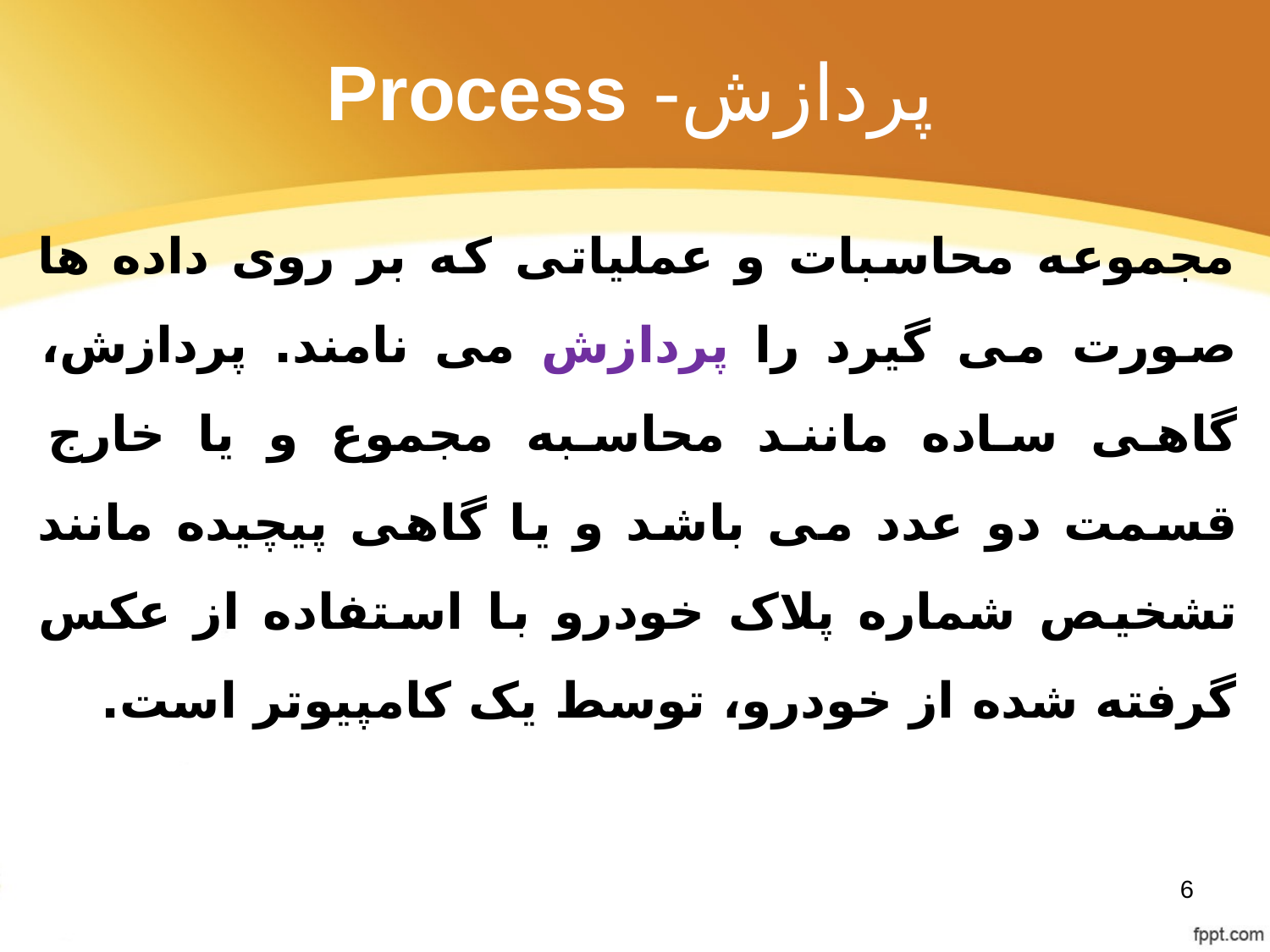

# پردازش- Process
مجموعه محاسبات و عملیاتی که بر روی داده ها صورت می گیرد را پردازش می نامند. پردازش، گاهی ساده مانند محاسبه مجموع و یا خارج قسمت دو عدد می باشد و یا گاهی پیچیده مانند تشخیص شماره پلاک خودرو با استفاده از عکس گرفته شده از خودرو، توسط یک کامپیوتر است.
6